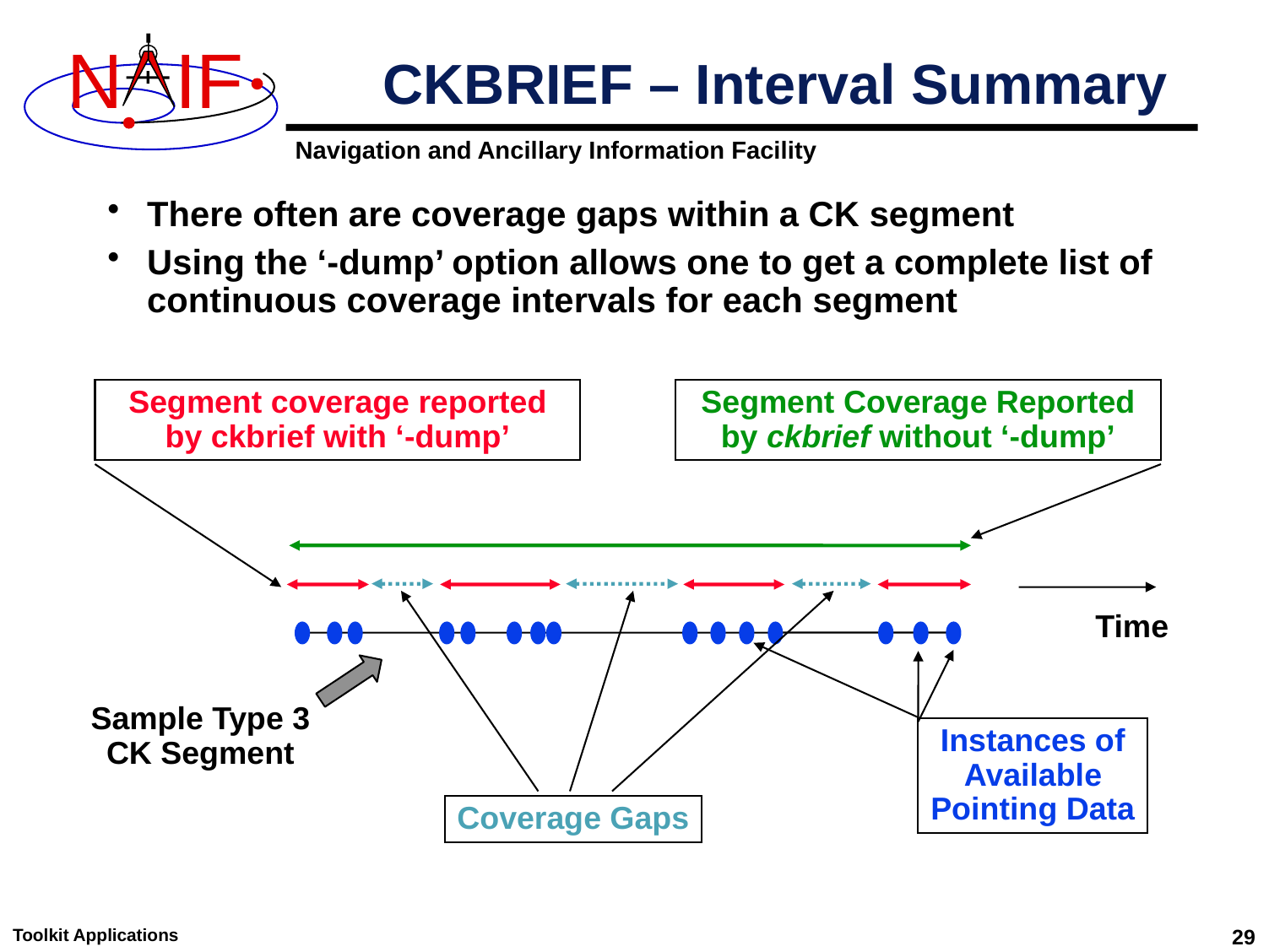

# CKBRIEF – Interval Summary
There often are coverage gaps within a CK segment
Using the ‘-dump’ option allows one to get a complete list of continuous coverage intervals for each segment
Segment coverage reported by ckbrief with ‘-dump’
Segment Coverage Reported by ckbrief without ‘-dump’

Time

Sample Type 3 CK Segment
Instances of
Available
Pointing Data
Coverage Gaps
Toolkit Applications
29